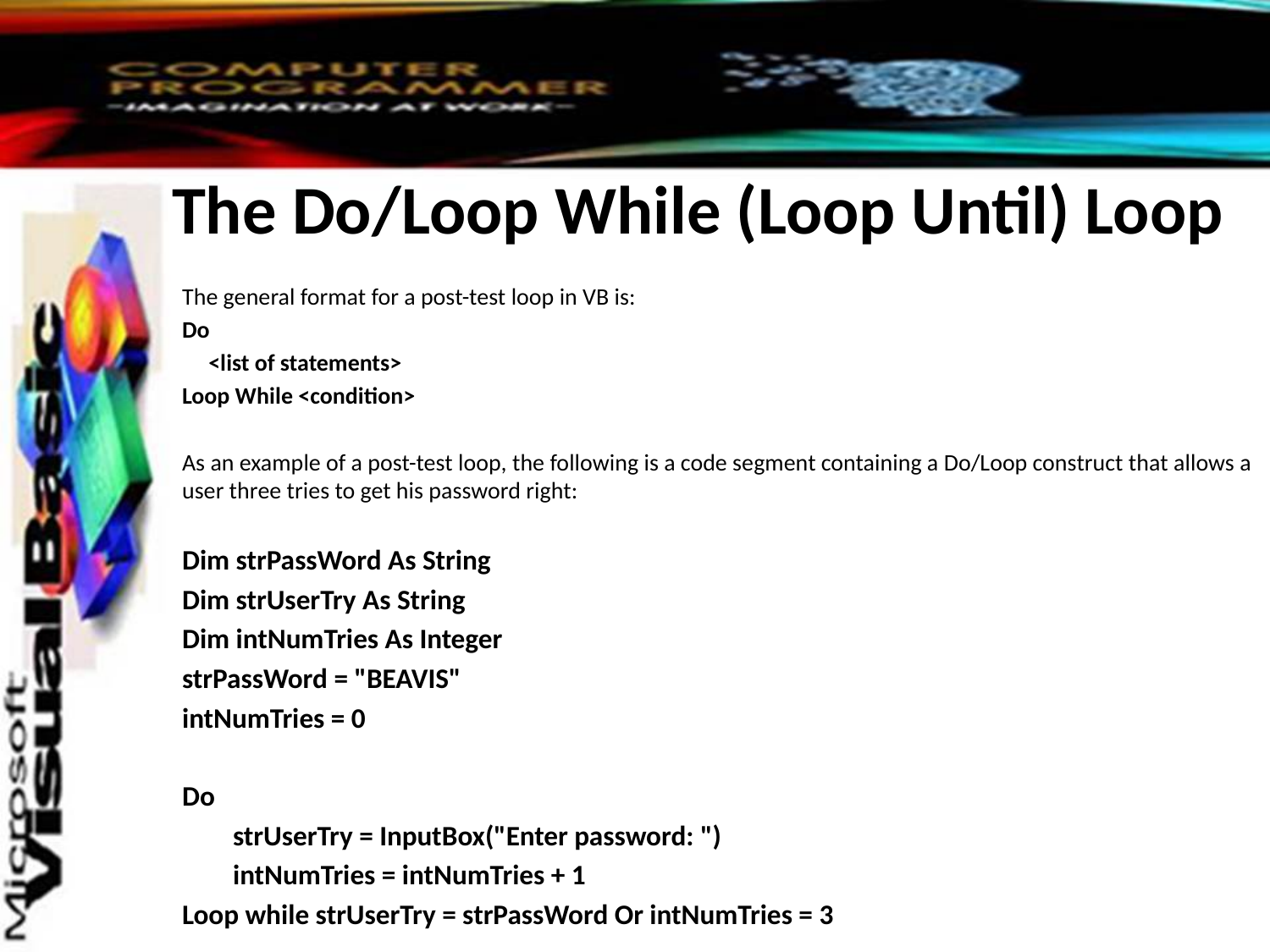

# The Do/Loop While (Loop Until) Loop
The general format for a post-test loop in VB is:
Do
     <list of statements>
Loop While <condition>

As an example of a post-test loop, the following is a code segment containing a Do/Loop construct that allows a user three tries to get his password right:

Dim strPassWord As String
Dim strUserTry As String
Dim intNumTries As Integer
strPassWord = "BEAVIS"
intNumTries = 0

Do
        strUserTry = InputBox("Enter password: ")
        intNumTries = intNumTries + 1
Loop while strUserTry = strPassWord Or intNumTries = 3